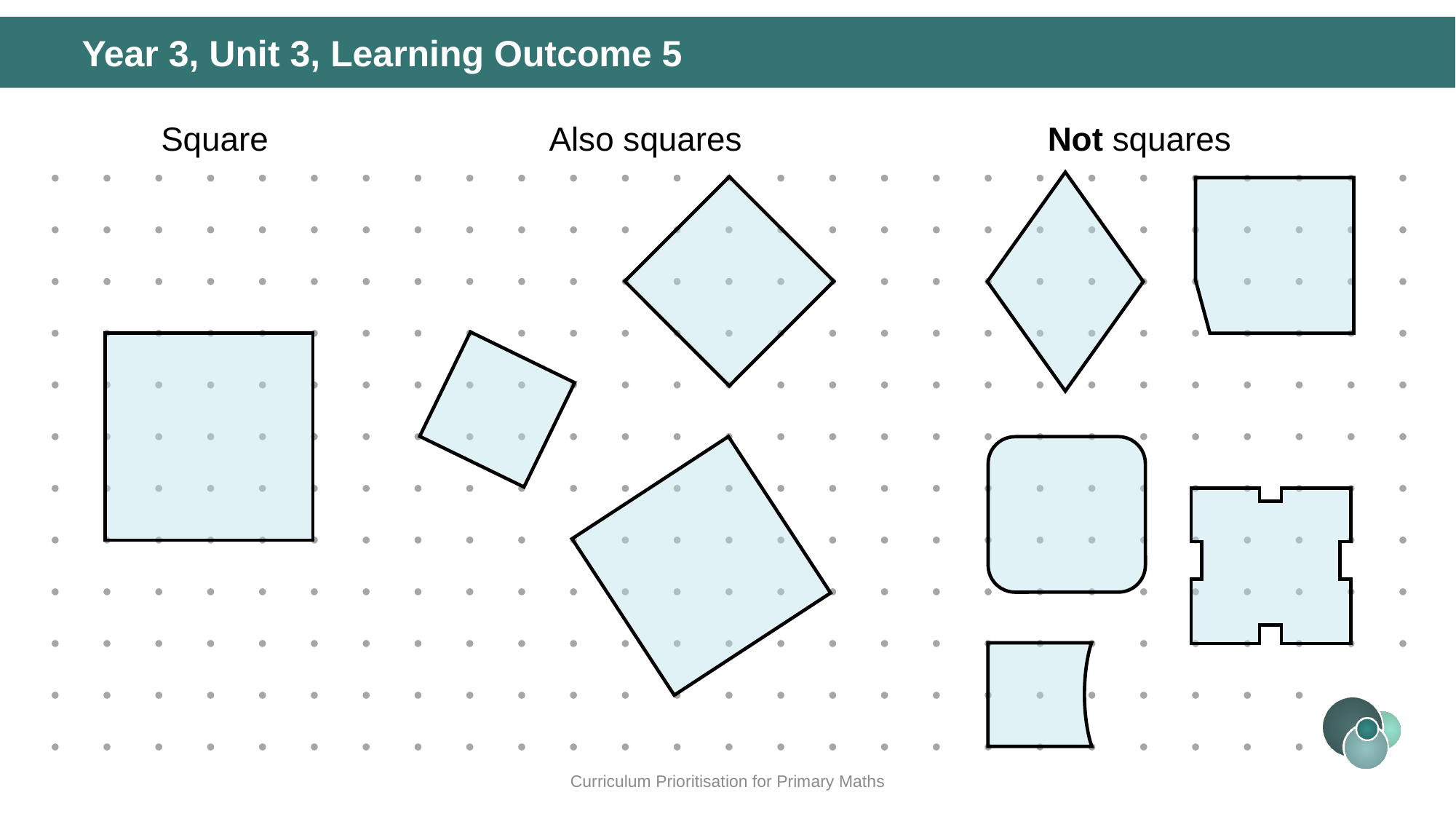

Year 3, Unit 3, Learning Outcome 5

Square
Also squares
Not squares

Curriculum Prioritisation for Primary Maths